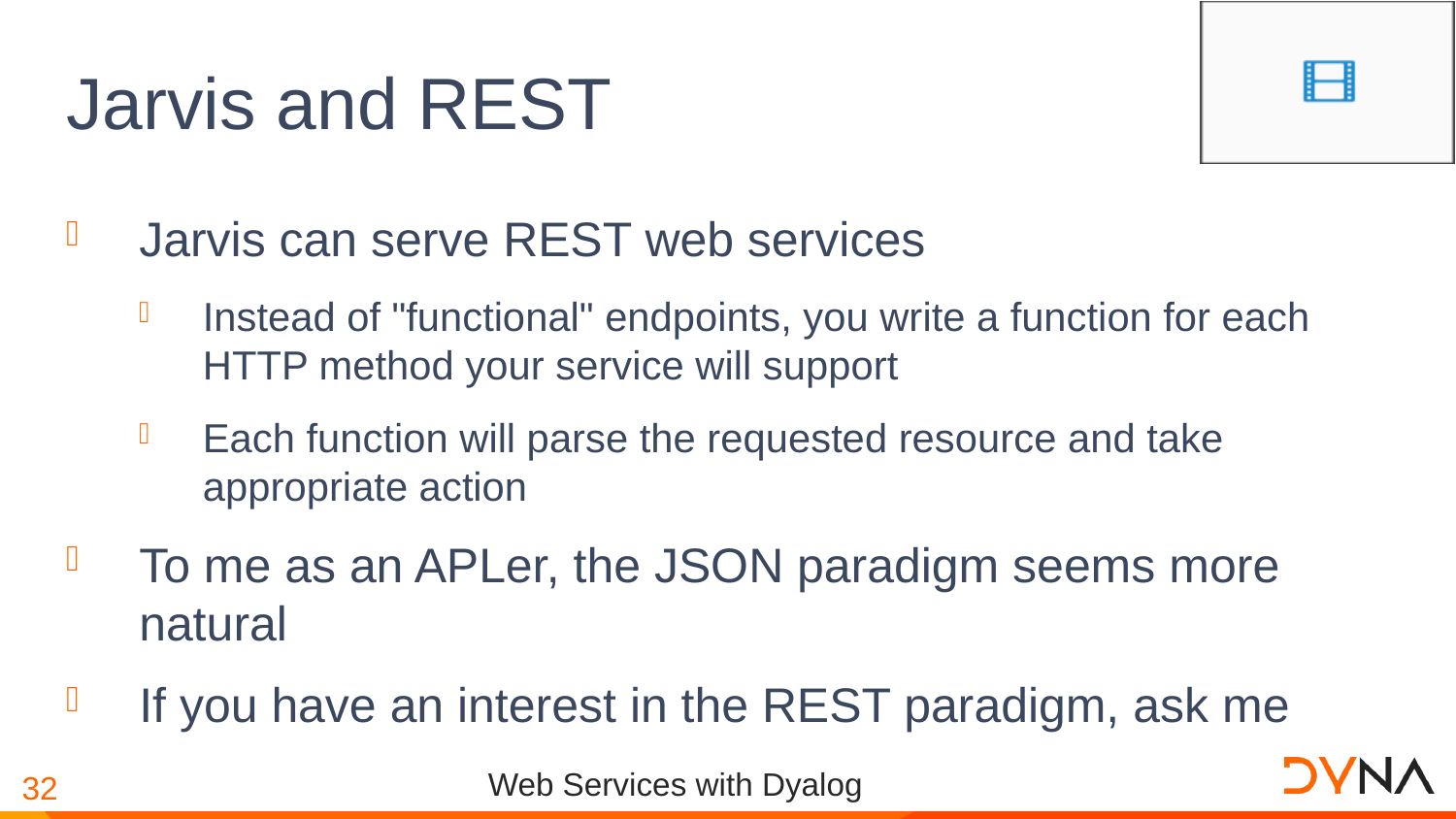

# Jarvis and REST
Jarvis can serve REST web services
Instead of "functional" endpoints, you write a function for each HTTP method your service will support
Each function will parse the requested resource and take appropriate action
To me as an APLer, the JSON paradigm seems more natural
If you have an interest in the REST paradigm, ask me